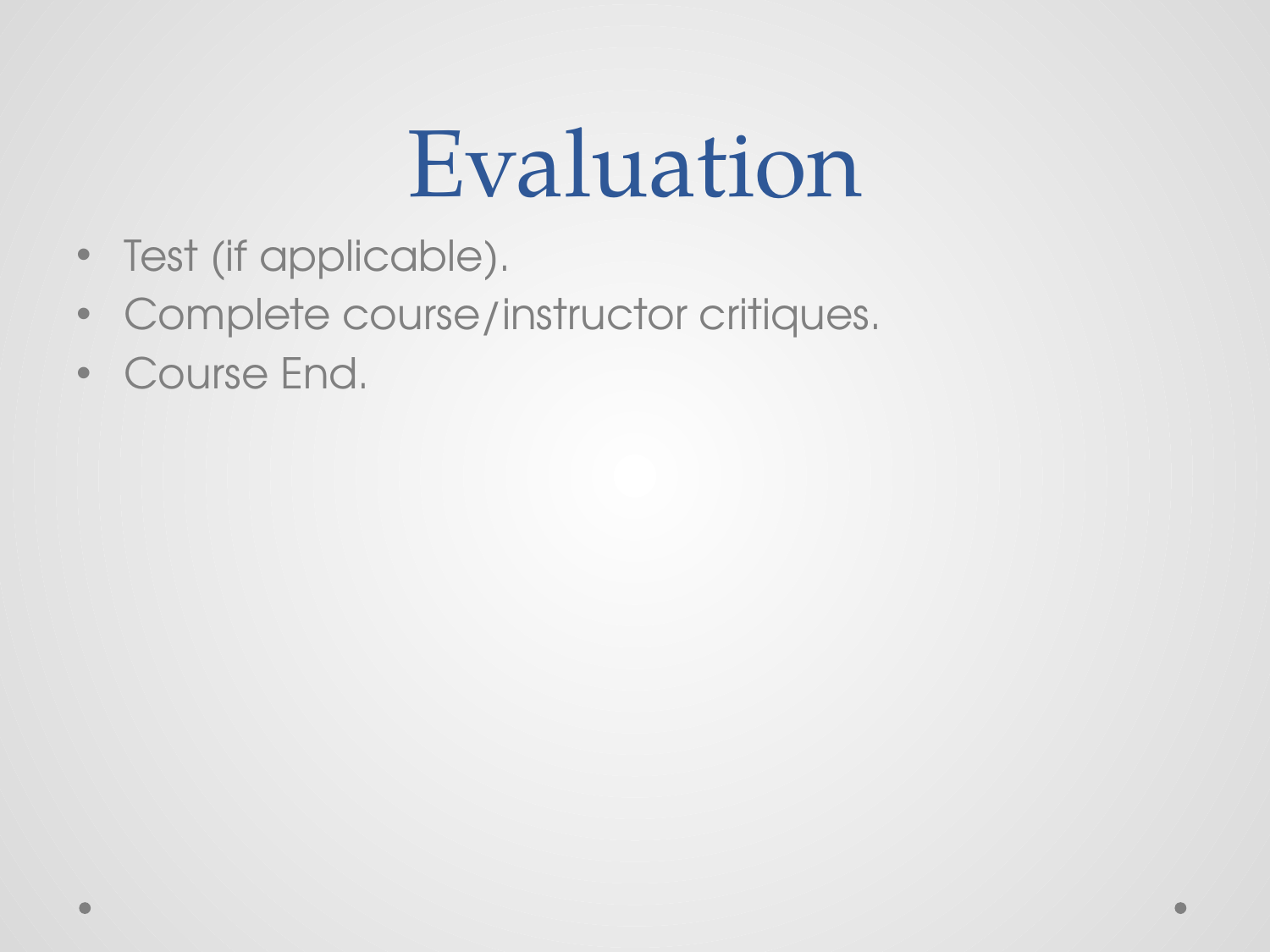

# Evaluation
Test (if applicable).
Complete course/instructor critiques.
Course End.